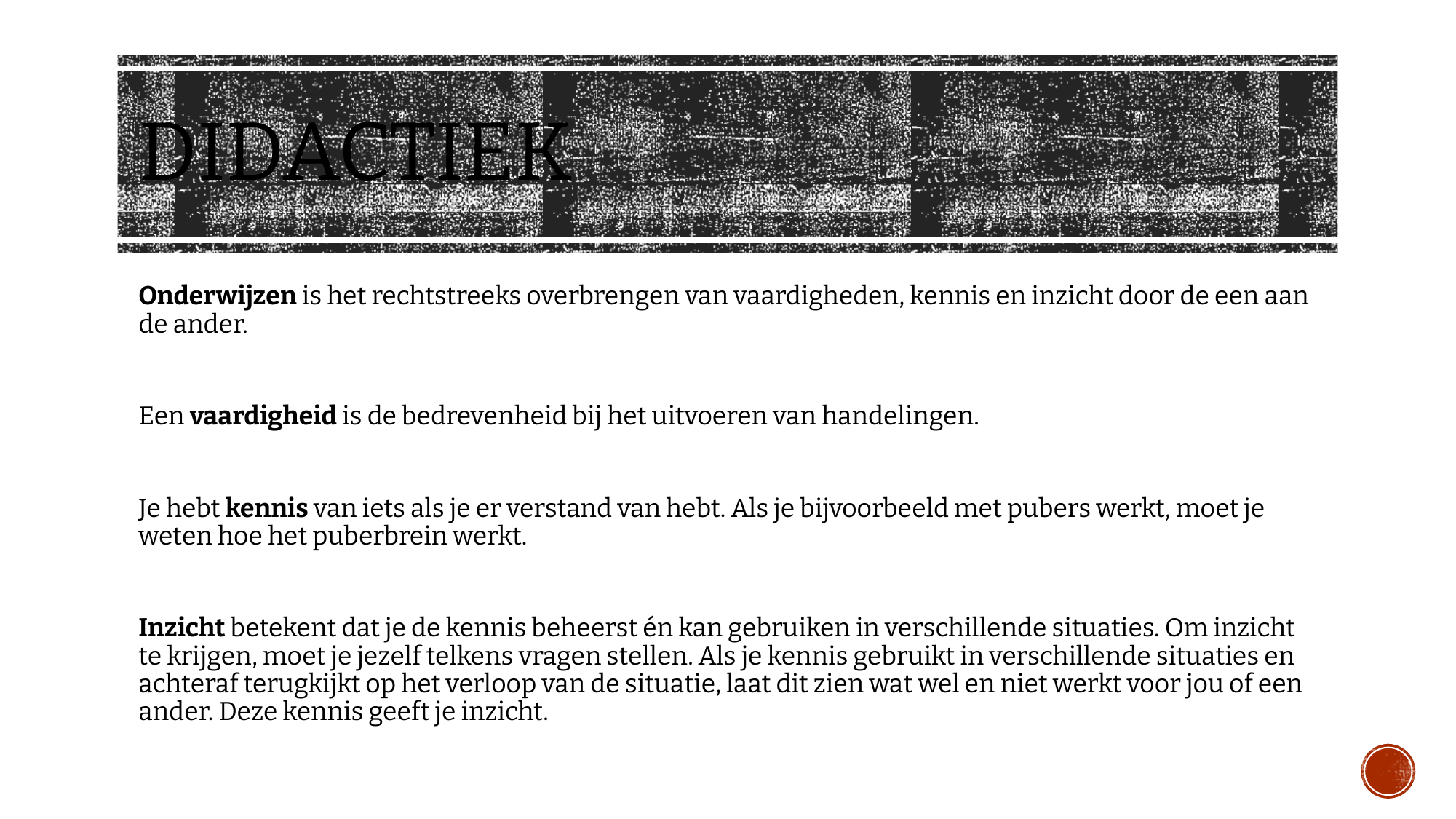

# Didactiek

Onderwijzen is het rechtstreeks overbrengen van vaardigheden, kennis en inzicht door de een aan de ander.

Een vaardigheid is de bedrevenheid bij het uitvoeren van handelingen.

Je hebt kennis van iets als je er verstand van hebt. Als je bijvoorbeeld met pubers werkt, moet je weten hoe het puberbrein werkt.

Inzicht betekent dat je de kennis beheerst én kan gebruiken in verschillende situaties. Om inzicht te krijgen, moet je jezelf telkens vragen stellen. Als je kennis gebruikt in verschillende situaties en achteraf terugkijkt op het verloop van de situatie, laat dit zien wat wel en niet werkt voor jou of een ander. Deze kennis geeft je inzicht.